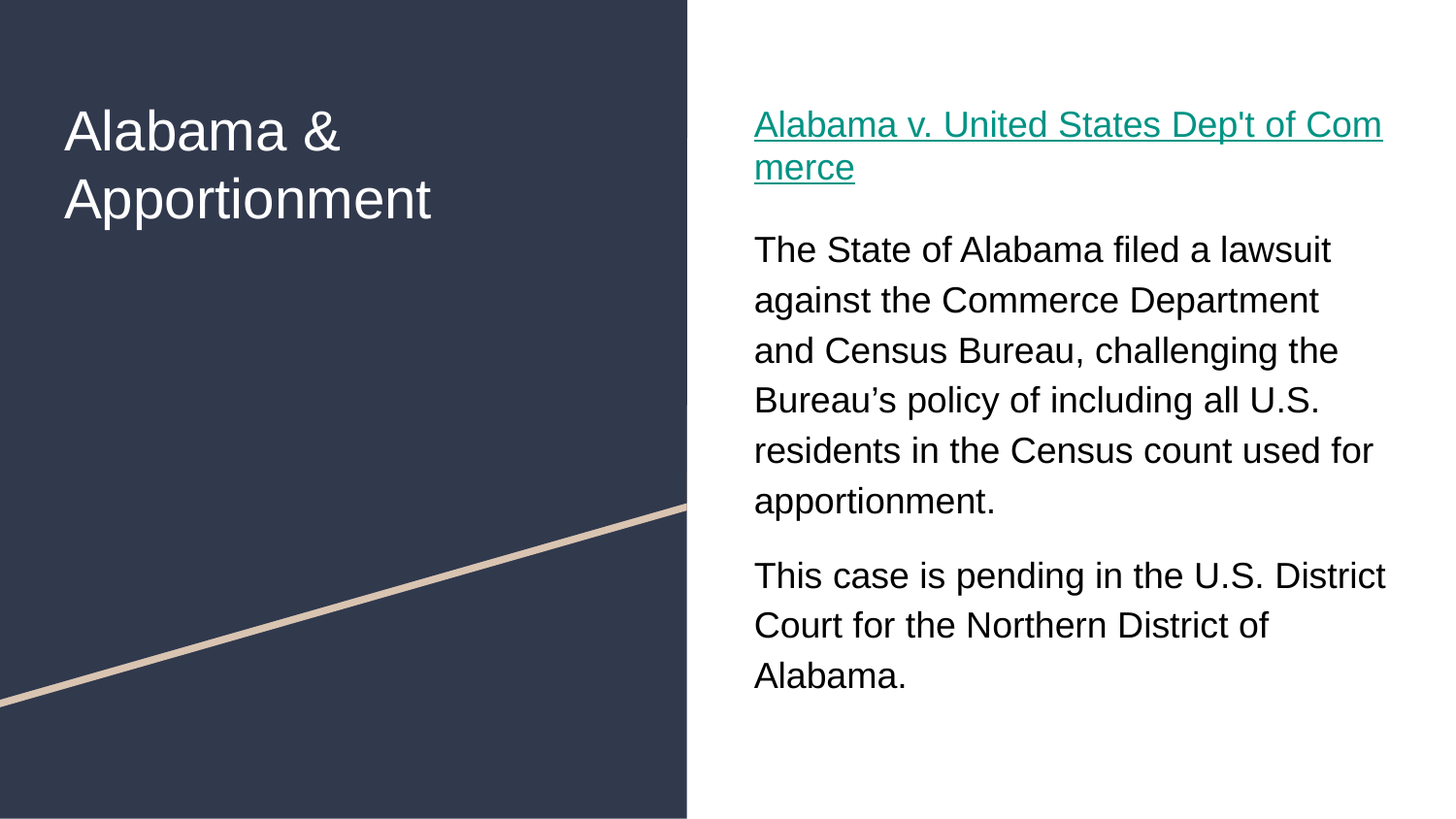

# Alabama & Apportionment
Alabama v. United States Dep't of Commerce
The State of Alabama filed a lawsuit against the Commerce Department and Census Bureau, challenging the Bureau’s policy of including all U.S. residents in the Census count used for apportionment.
This case is pending in the U.S. District Court for the Northern District of Alabama.